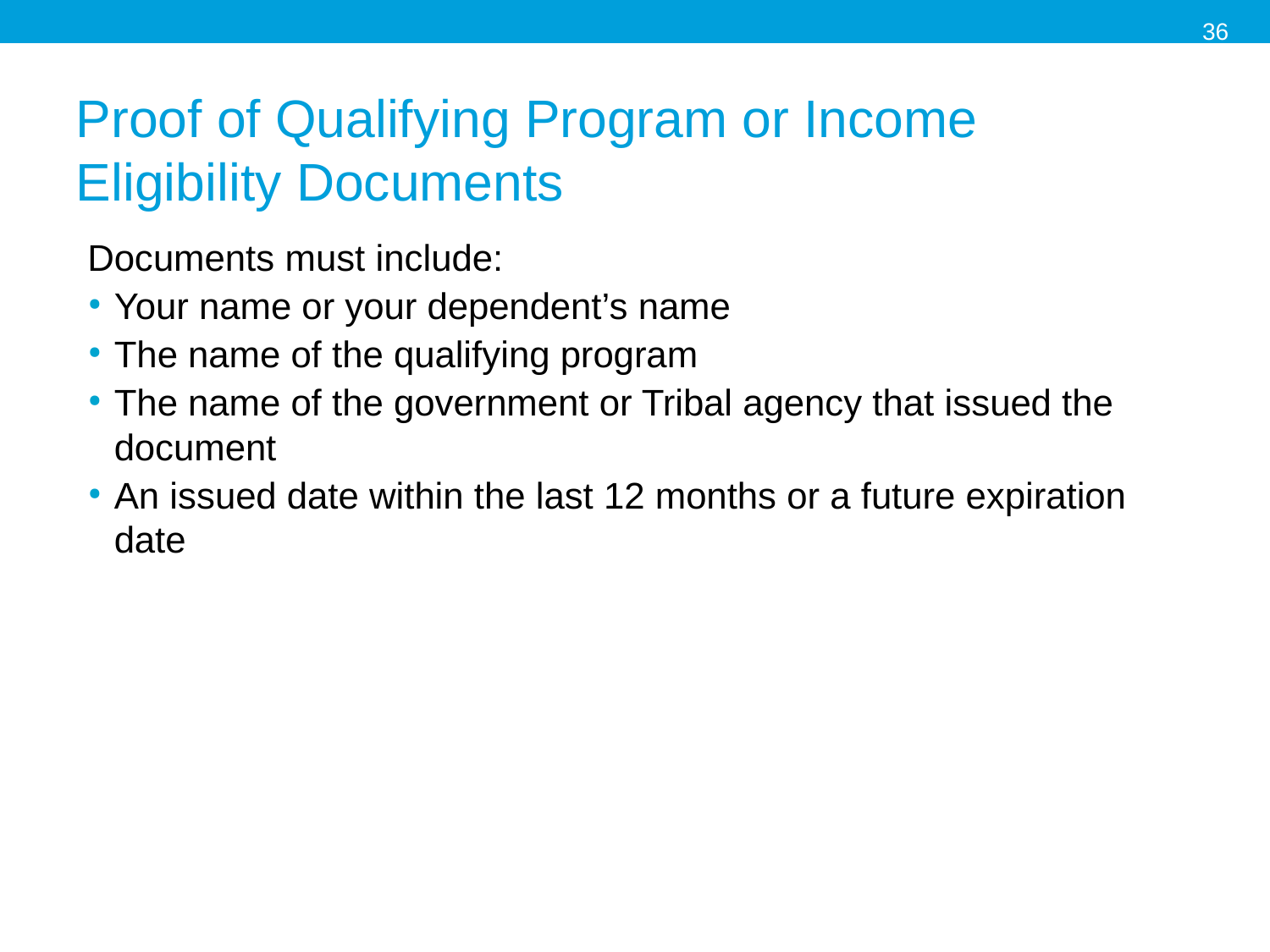

36
# Proof of Qualifying Program or Income Eligibility Documents
Documents must include:
Your name or your dependent’s name
The name of the qualifying program
The name of the government or Tribal agency that issued the document
An issued date within the last 12 months or a future expiration date